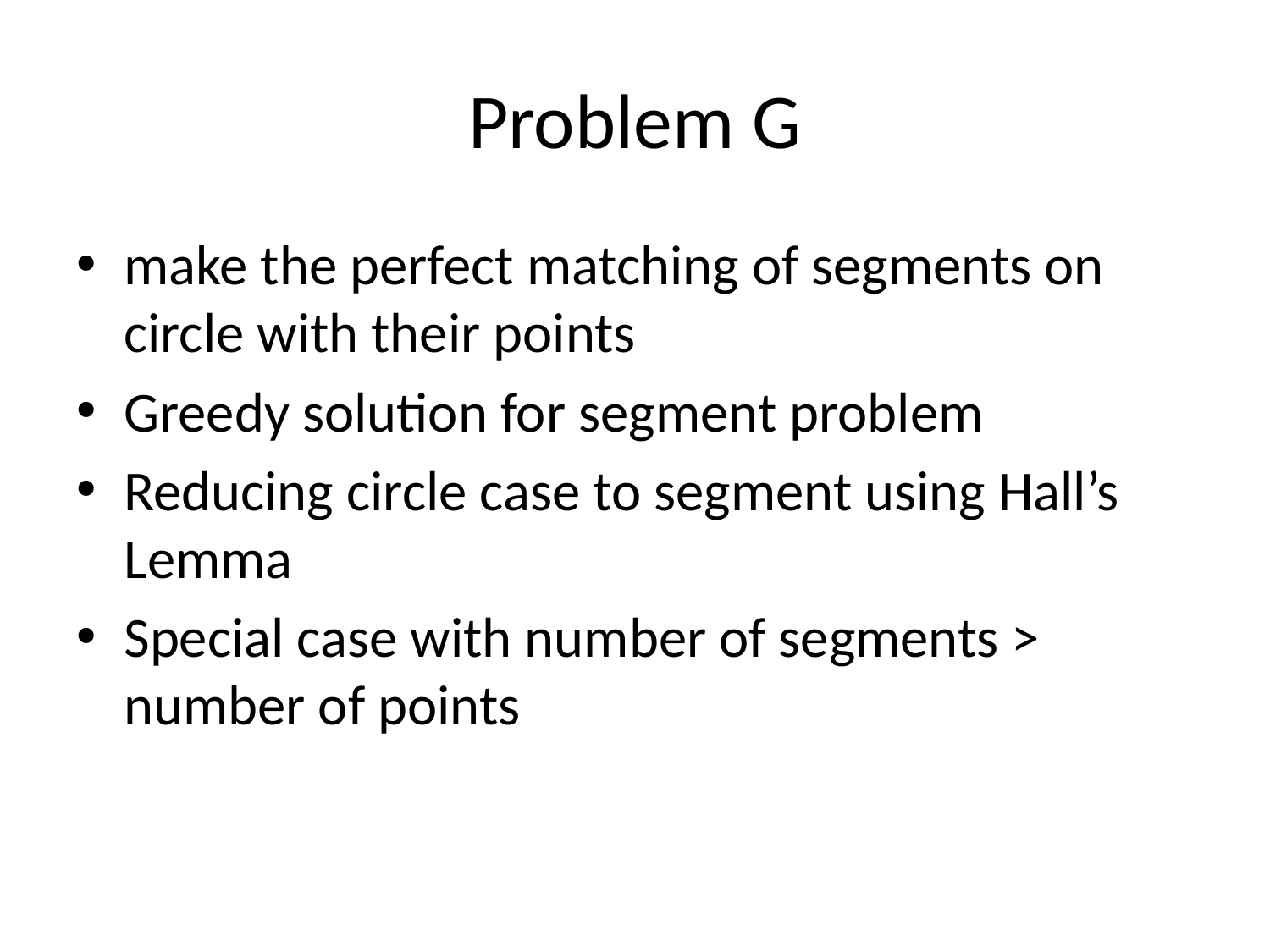

# Problem G
make the perfect matching of segments on circle with their points
Greedy solution for segment problem
Reducing circle case to segment using Hall’s Lemma
Special case with number of segments > number of points